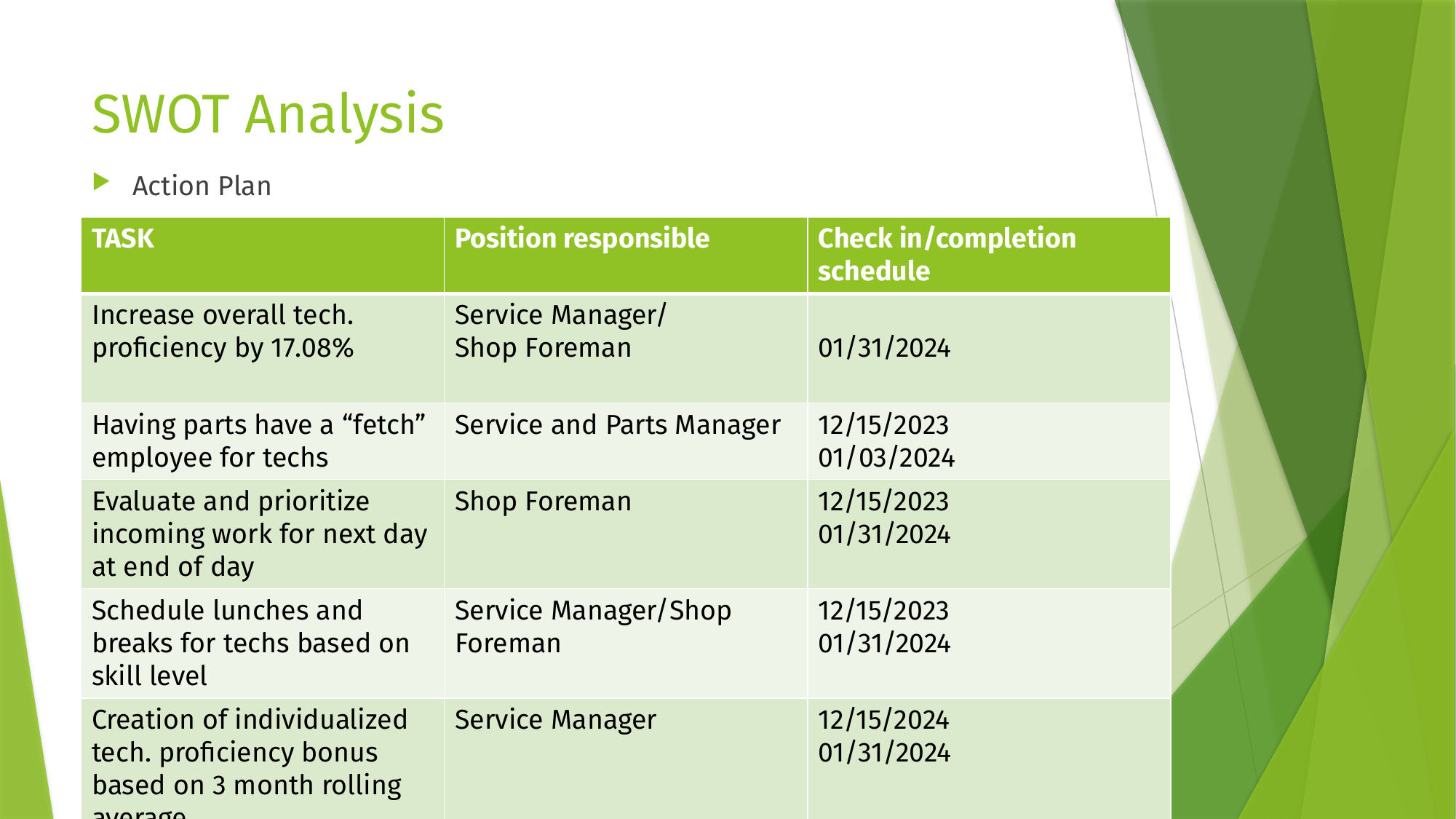

# SWOT Analysis
Action Plan

| TASK | Position responsible | Check in/completion schedule |
| --- | --- | --- |
| Increase overall tech. proficiency by 17.08% | Service Manager/ Shop Foreman | 01/31/2024 |
| Having parts have a “fetch” employee for techs | Service and Parts Manager | 12/15/2023 01/03/2024 |
| Evaluate and prioritize incoming work for next day at end of day | Shop Foreman | 12/15/2023 01/31/2024 |
| Schedule lunches and breaks for techs based on skill level | Service Manager/Shop Foreman | 12/15/2023 01/31/2024 |
| Creation of individualized tech. proficiency bonus based on 3 month rolling average | Service Manager | 12/15/2024 01/31/2024 |
|  |  |  |
|  |  |  |